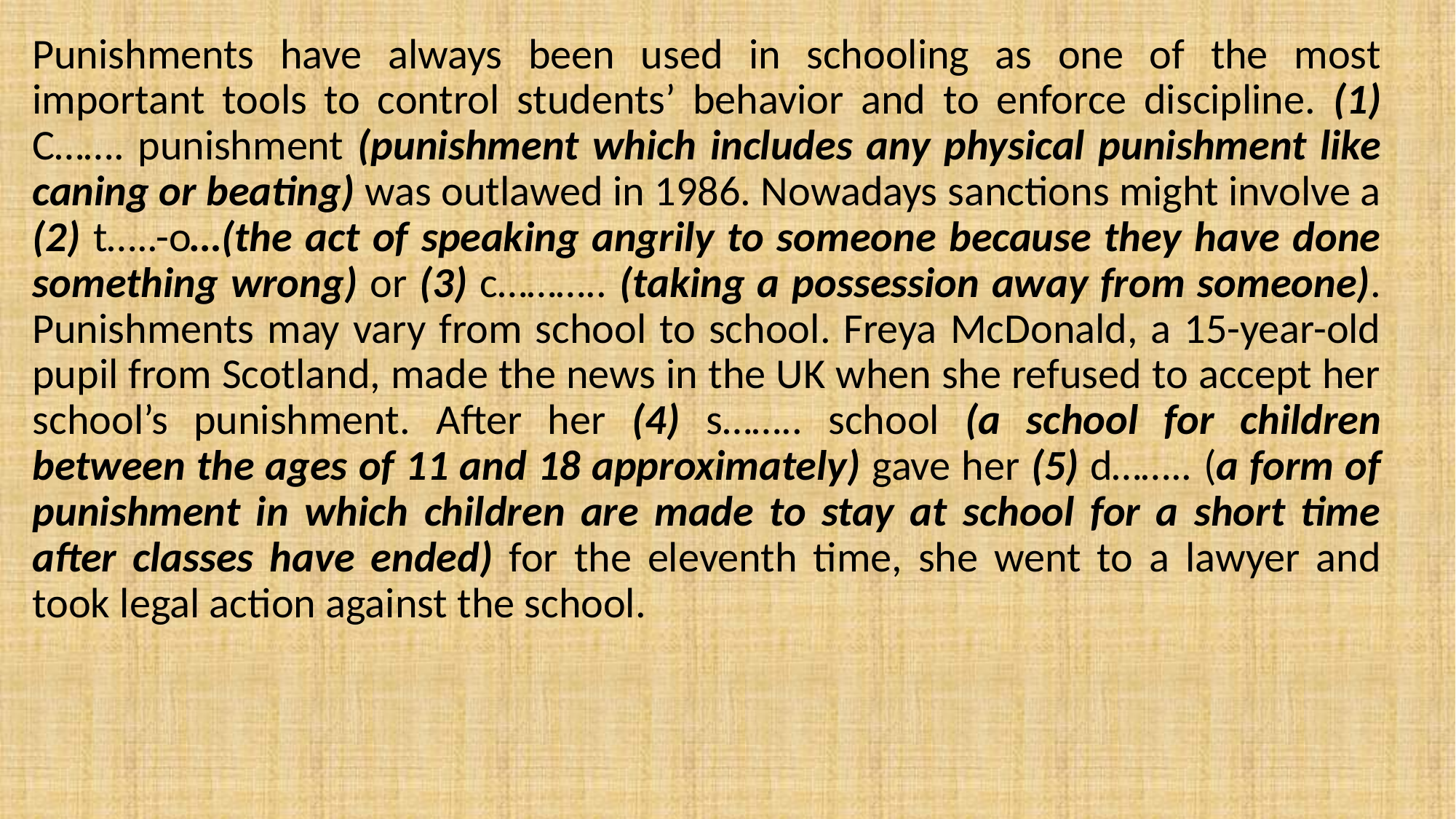

Punishments have always been used in schooling as one of the most important tools to control students’ behavior and to enforce discipline. (1) C……. punishment (punishment which includes any physical punishment like caning or beating) was outlawed in 1986. Nowadays sanctions might involve a (2) t…..-o…(the act of speaking angrily to someone because they have done something wrong) or (3) c……….. (taking a possession away from someone). Punishments may vary from school to school. Freya McDonald, a 15-year-old pupil from Scotland, made the news in the UK when she refused to accept her school’s punishment. After her (4) s…….. school (a school for children between the ages of 11 and 18 approximately) gave her (5) d…….. (a form of punishment in which children are made to stay at school for a short time after classes have ended) for the eleventh time, she went to a lawyer and took legal action against the school.
#